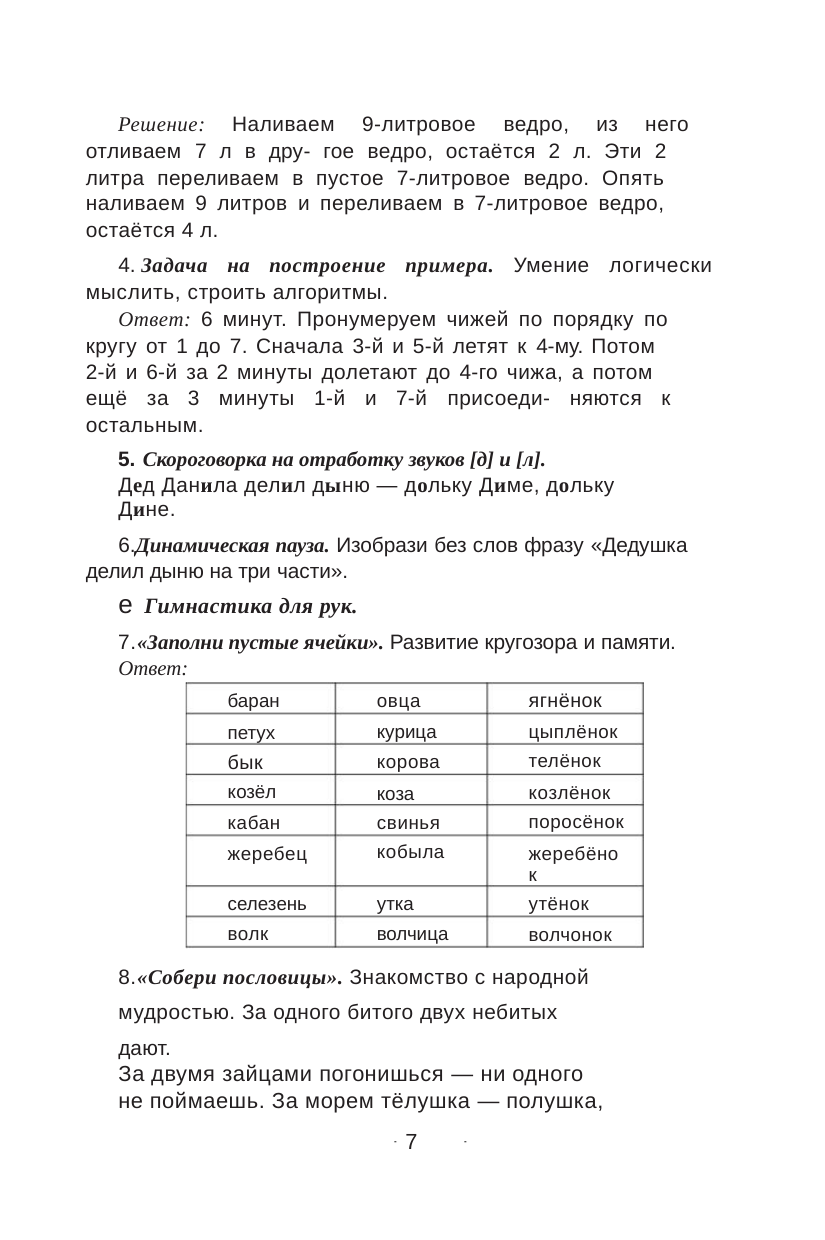

да рубль перевоз.
Решение: Наливаем 9-литровое ведро, из него
отливаем 7 л в дру- гое ведро, остаётся 2 л. Эти 2
литра переливаем в пустое 7-литровое ведро. Опять
наливаем 9 литров и переливаем в 7-литровое ведро,
остаётся 4 л.
Кабы знал, где упасть, так соломки бы
подостлал. Сколько волка ни корми, он всё
равно в лес смотрит. Как с быком ни биться, а
всё молока от него не добиться.
4. Задача на построение примера. Умение логически
мыслить, строить алгоритмы.
Ответ: 6 минут. Пронумеруем чижей по порядку по
кругу от 1 до 7. Сначала 3-й и 5-й летят к 4-му. Потом
2-й и 6-й за 2 минуты долетают до 4-го чижа, а потом
ещё за 3 минуты 1-й и 7-й присоеди- няются к
остальным.
5. Скороговорка на отработку звуков [д] и [л].
Дед Данила делил дыню — дольку Диме, дольку
Дине.
6.Динамическая пауза. Изобрази без слов фразу «Дедушка
делил дыню на три части».
e Гимнастика для рук.
7.«Заполни пустые ячейки». Развитие кругозора и памяти.
Ответ:

ягнёнок
цыплёнок
телёнок
овца
баран
петух
бык
курица
корова
коза
козлёнок
поросёнок
козёл
кабан
жеребец
свинья
кобыла
жеребёно
к
утёнок
селезень
волк
утка
волчонок
волчица
8.«Собери пословицы». Знакомство с народной
мудростью. За одного битого двух небитых
дают.
За двумя зайцами погонишься — ни одного
не поймаешь. За морем тёлушка — полушка,
7
7